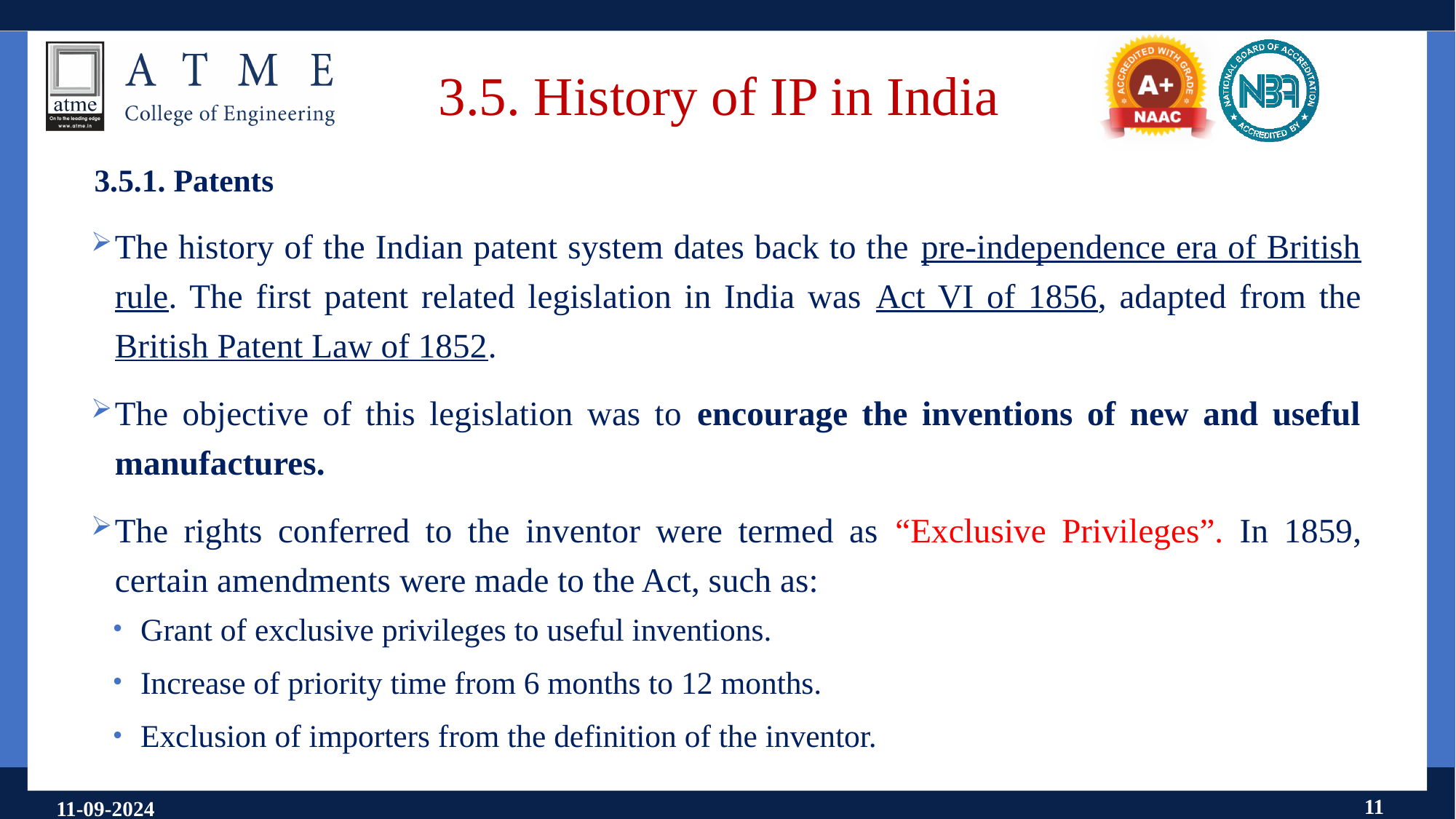

# 3.5. History of IP in India
3.5.1. Patents
The history of the Indian patent system dates back to the pre-independence era of British rule. The first patent related legislation in India was Act VI of 1856, adapted from the British Patent Law of 1852.
The objective of this legislation was to encourage the inventions of new and useful manufactures.
The rights conferred to the inventor were termed as “Exclusive Privileges”. In 1859, certain amendments were made to the Act, such as:
Grant of exclusive privileges to useful inventions.
Increase of priority time from 6 months to 12 months.
Exclusion of importers from the definition of the inventor.

11
11-09-2024